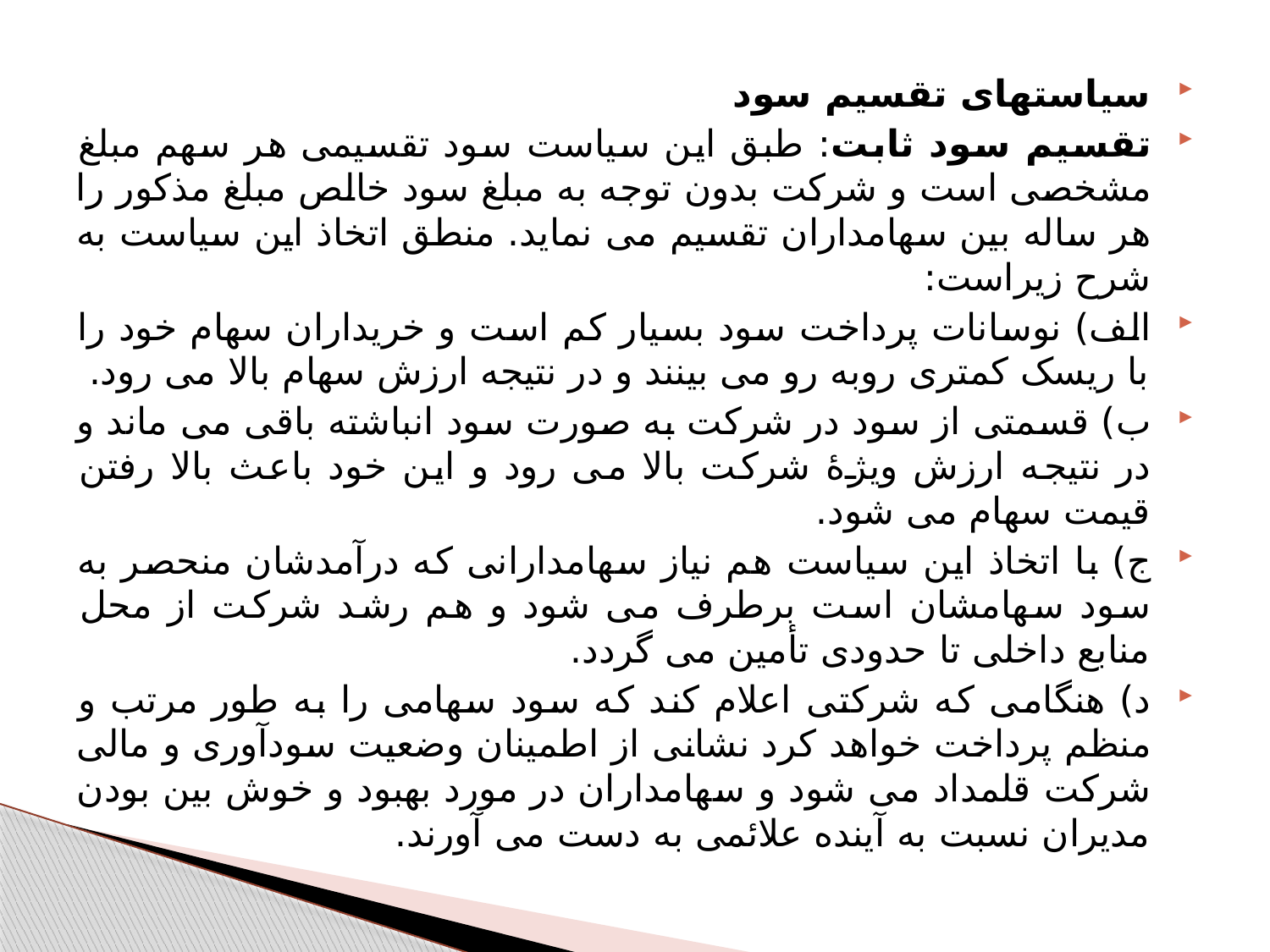

سیاستهای تقسیم سود
تقسیم سود ثابت: طبق این سیاست سود تقسیمی هر سهم مبلغ مشخصی است و شرکت بدون توجه به مبلغ سود خالص مبلغ مذکور را هر ساله بین سهامداران تقسیم می نماید. منطق اتخاذ این سیاست به شرح زیراست:
الف) نوسانات پرداخت سود بسیار کم است و خریداران سهام خود را با ریسک کمتری روبه رو می بینند و در نتیجه ارزش سهام بالا می رود.
ب) قسمتی از سود در شرکت به صورت سود انباشته باقی می ماند و در نتیجه ارزش ویژۀ شرکت بالا می رود و این خود باعث بالا رفتن قیمت سهام می شود.
ج) با اتخاذ این سیاست هم نیاز سهامدارانی که درآمدشان منحصر به سود سهامشان است برطرف می شود و هم رشد شرکت از محل منابع داخلی تا حدودی تأمین می گردد.
د) هنگامی که شرکتی اعلام کند که سود سهامی را به طور مرتب و منظم پرداخت خواهد کرد نشانی از اطمینان وضعیت سودآوری و مالی شرکت قلمداد می شود و سهامداران در مورد بهبود و خوش بین بودن مدیران نسبت به آینده علائمی به دست می آورند.